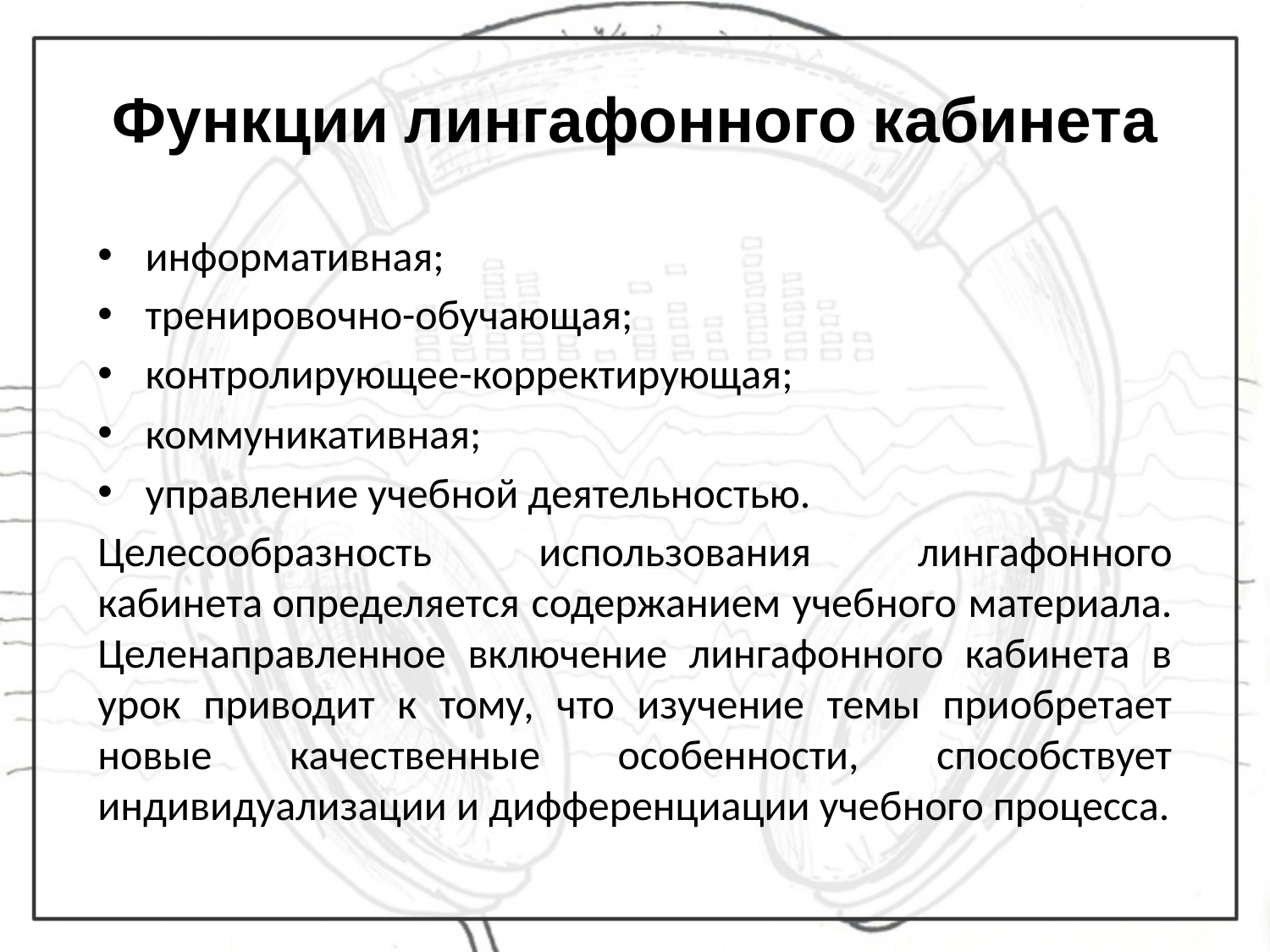

# Функции лингафонного кабинета
информативная;
тренировочно-обучающая;
контролирующее-корректирующая;
коммуникативная;
управление учебной деятельностью.
Целесообразность использования лингафонного кабинета определяется содержанием учебного материала. Целенаправленное включение лингафонного кабинета в урок приводит к тому, что изучение темы приобретает новые качественные особенности, способствует индивидуализации и дифференциации учебного процесса.